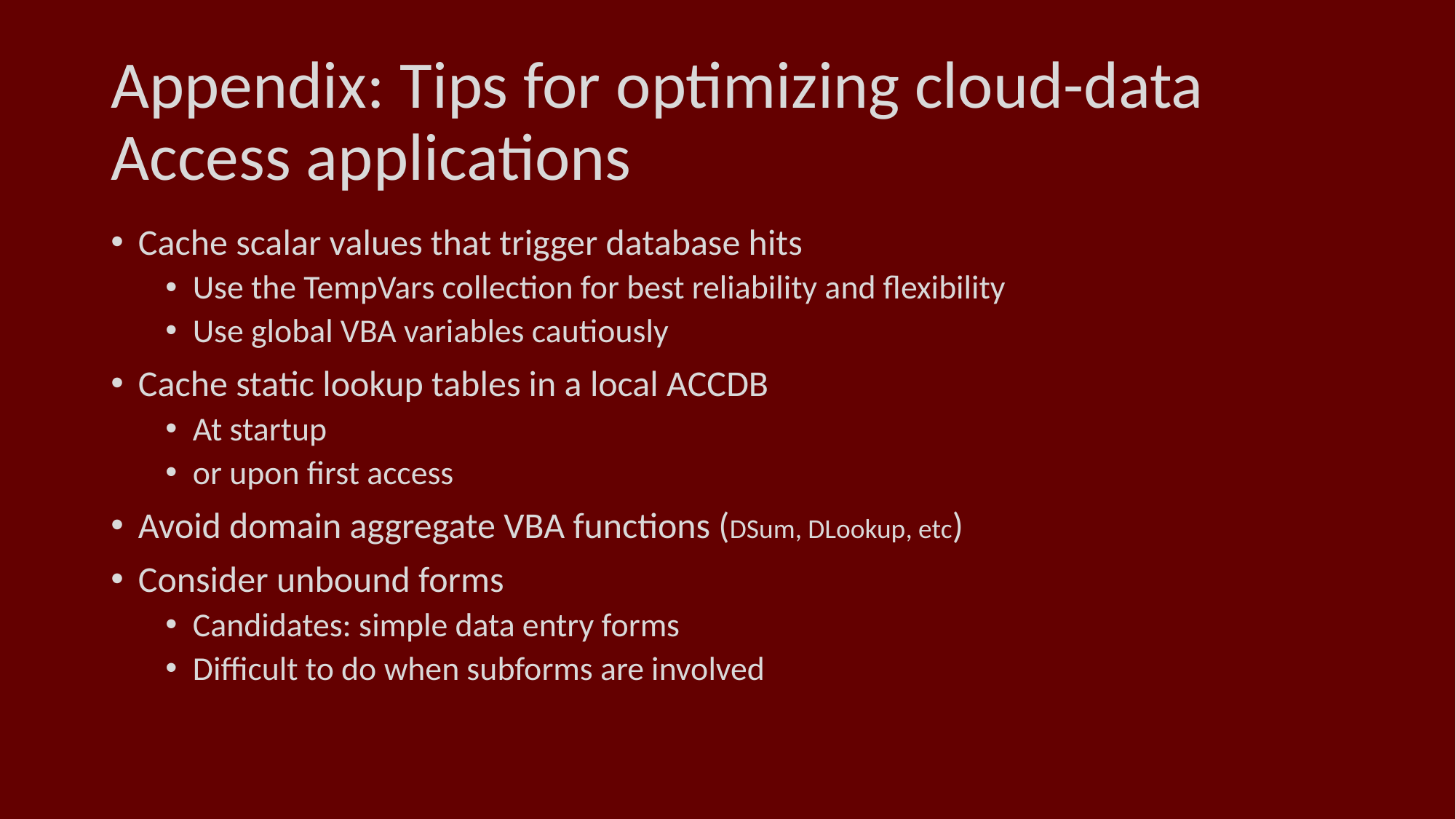

# Appendix: Tips for optimizing cloud-data Access applications
Cache scalar values that trigger database hits
Use the TempVars collection for best reliability and flexibility
Use global VBA variables cautiously
Cache static lookup tables in a local ACCDB
At startup
or upon first access
Avoid domain aggregate VBA functions (DSum, DLookup, etc)
Consider unbound forms
Candidates: simple data entry forms
Difficult to do when subforms are involved